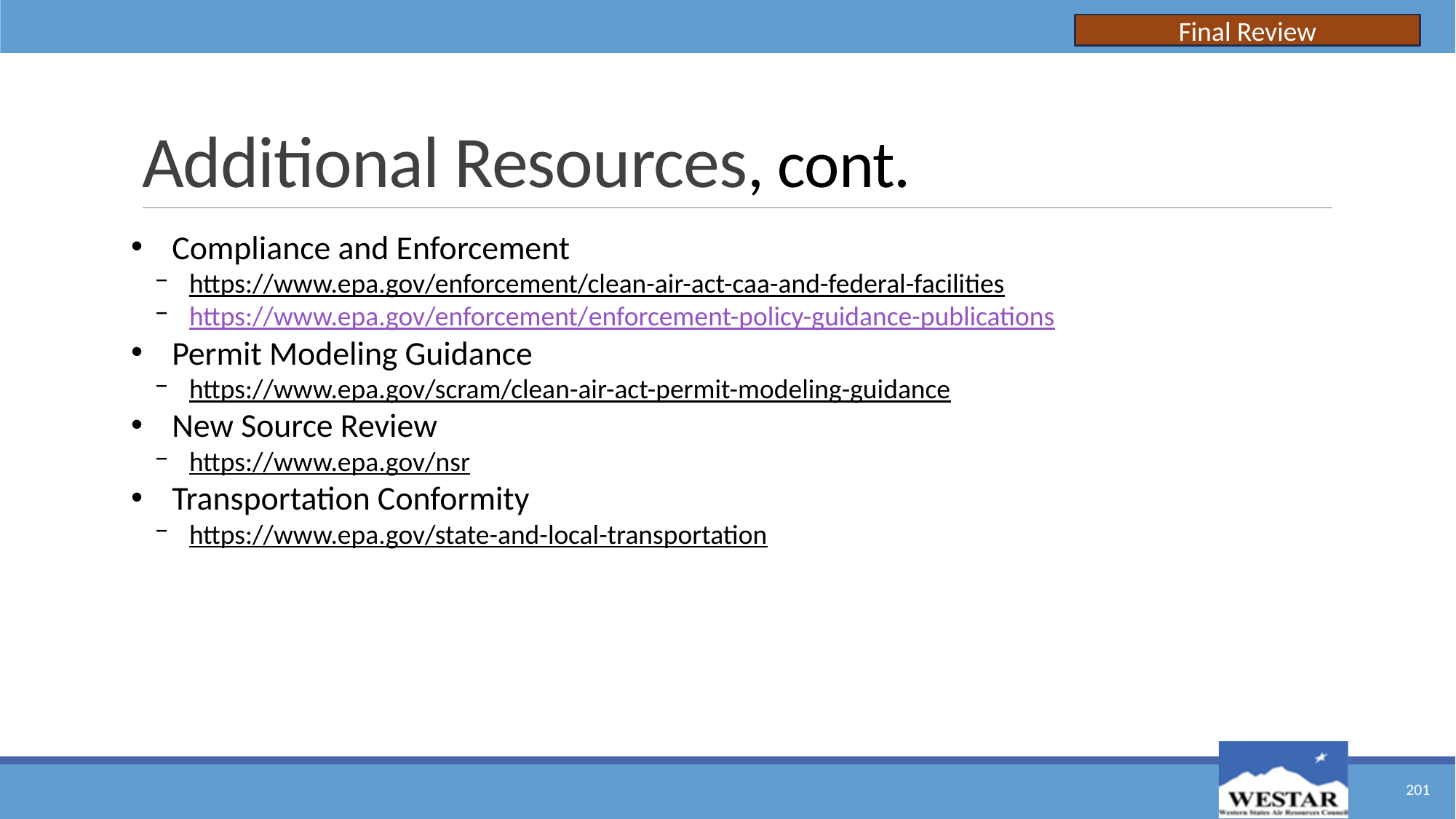

Final Review
# Additional Resources, cont.
Compliance and Enforcement
https://www.epa.gov/enforcement/clean-air-act-caa-and-federal-facilities
https://www.epa.gov/enforcement/enforcement-policy-guidance-publications
Permit Modeling Guidance
https://www.epa.gov/scram/clean-air-act-permit-modeling-guidance
New Source Review
https://www.epa.gov/nsr
Transportation Conformity
https://www.epa.gov/state-and-local-transportation

201